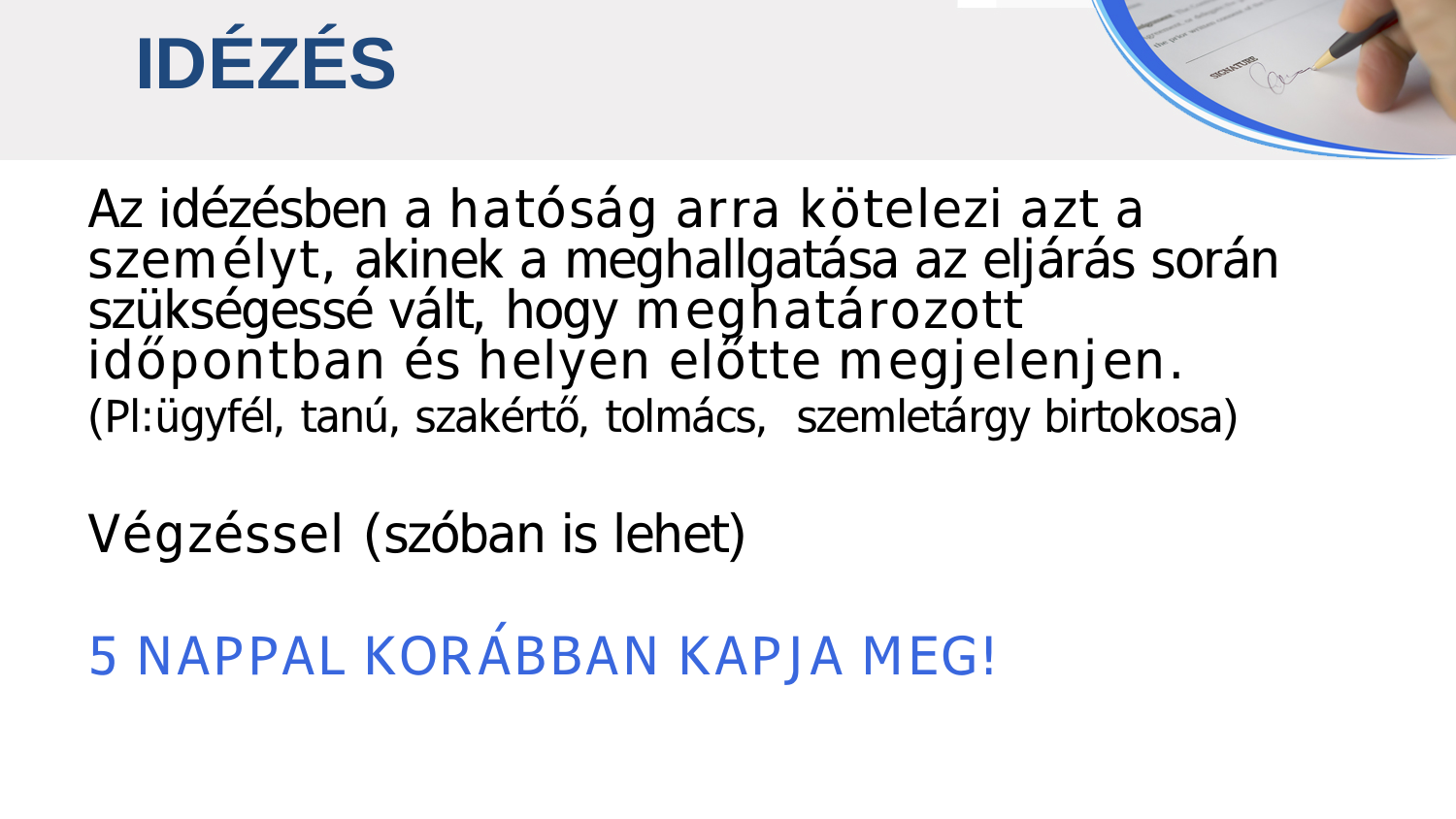

IDÉZÉS

Az idézésben a hatóság arra kötelezi azt a
személyt, akinek a meghallgatása az eljárás során
szükségessé vált, hogy meghatározott
időpontban és helyen előtte megjelenjen.
(Pl:ügyfél, tanú, szakértő, tolmács,  szemletárgy birtokosa)

Végzéssel (szóban is lehet)

5 NAPPAL KORÁBBAN KAPJA MEG!